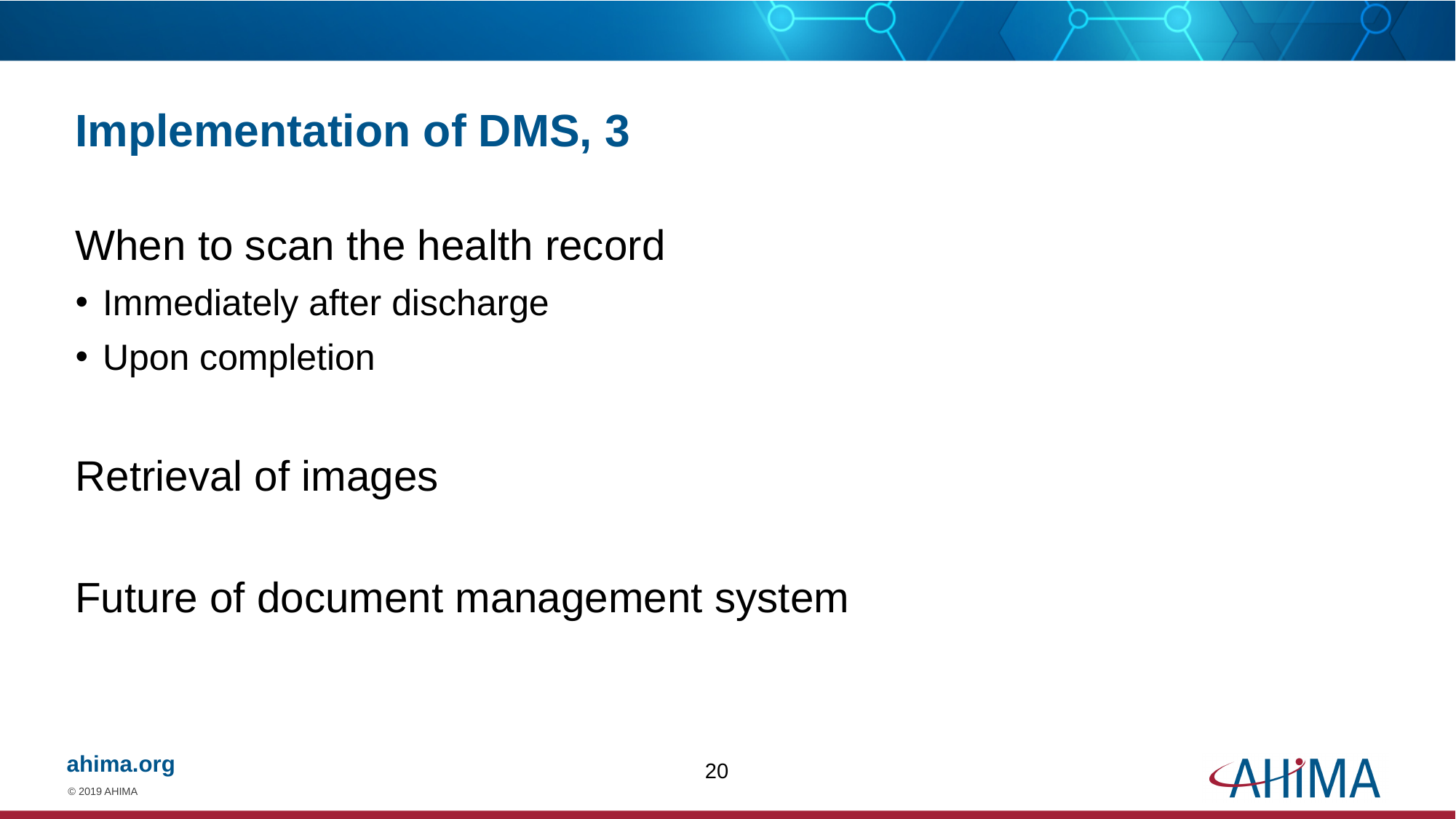

# Implementation of DMS, 3
When to scan the health record
Immediately after discharge
Upon completion

Retrieval of images

Future of document management system